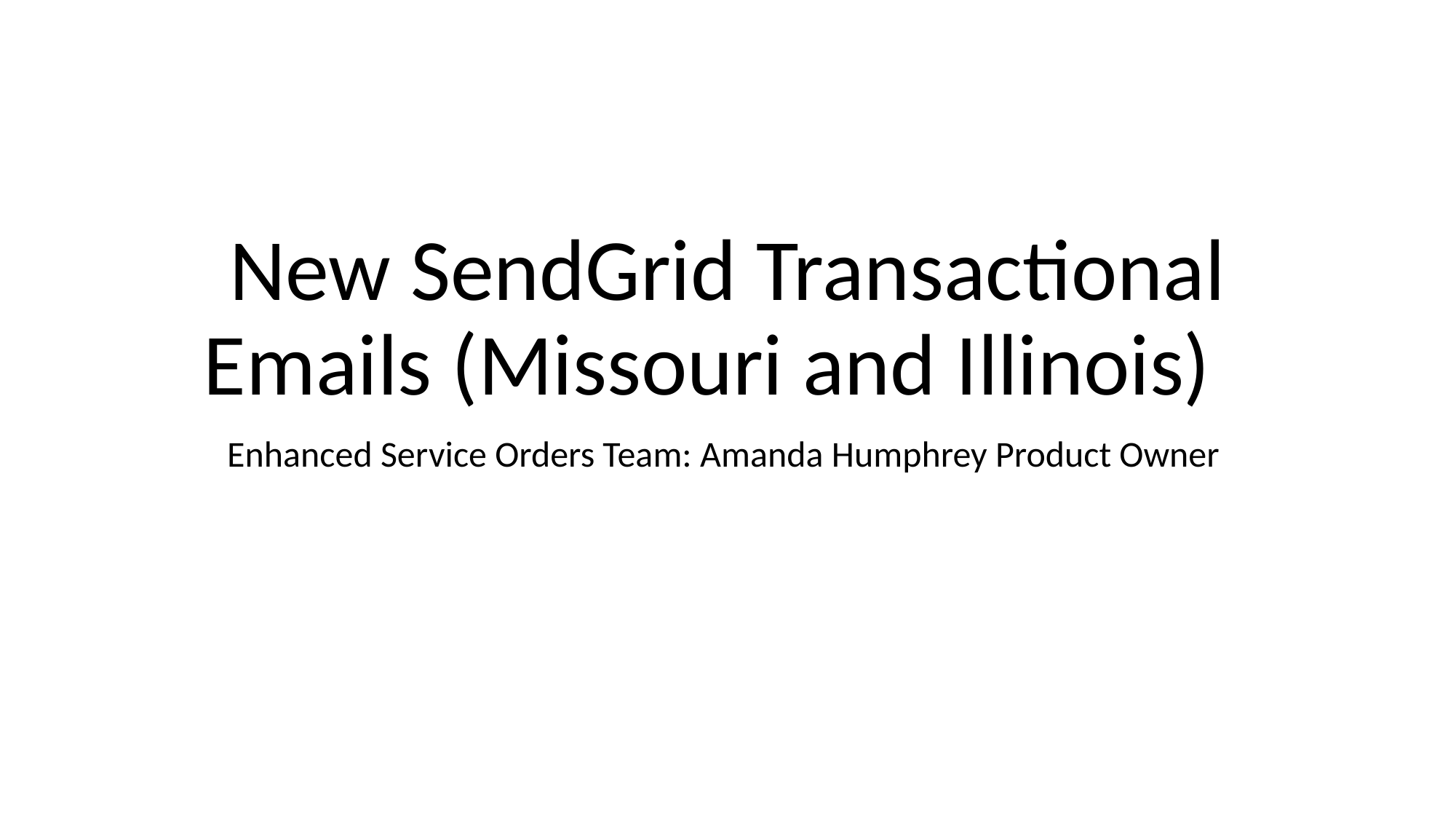

# New SendGrid Transactional Emails (Missouri and Illinois)
Enhanced Service Orders Team: Amanda Humphrey Product Owner